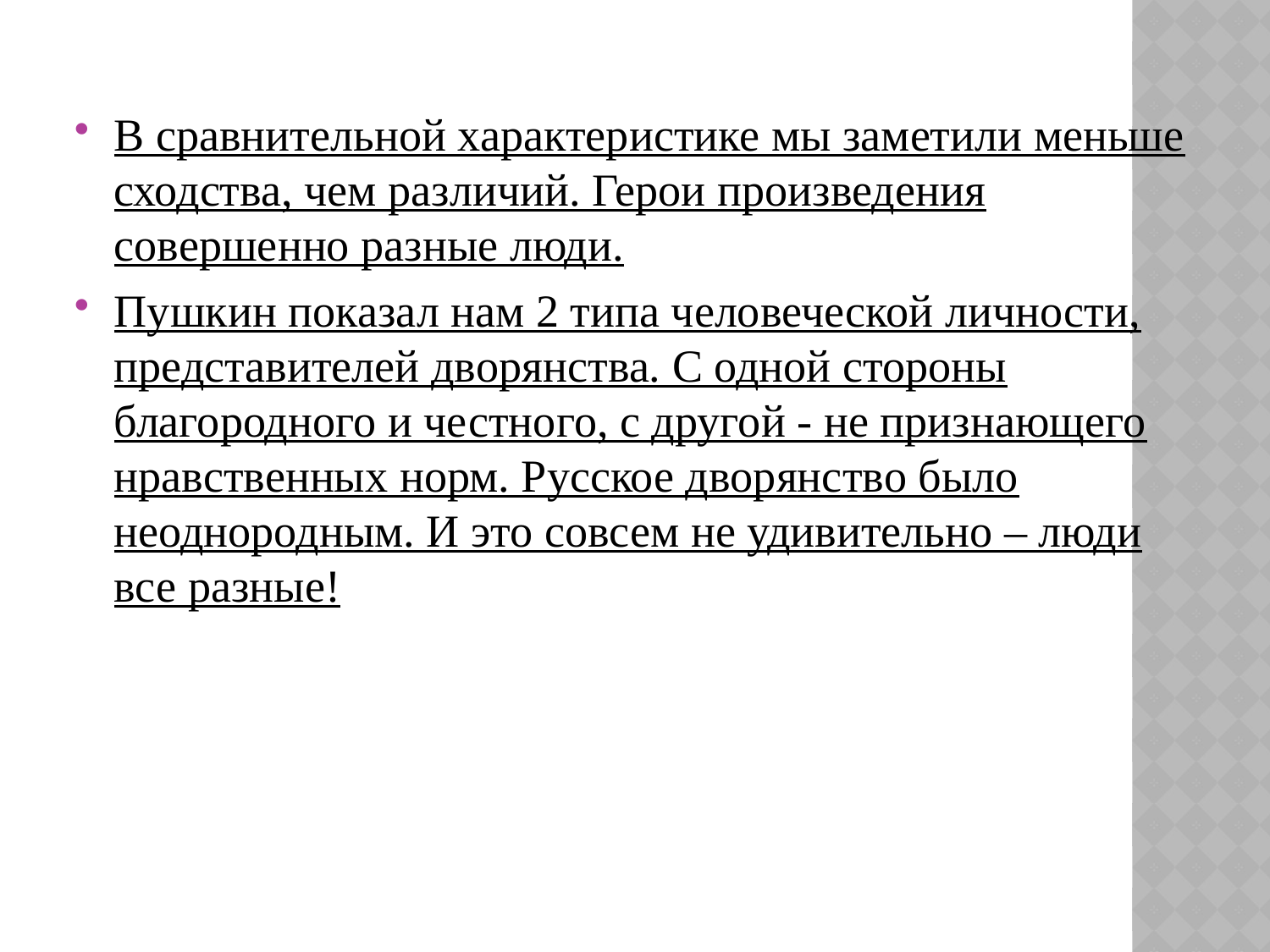

#
В сравнительной характеристике мы заметили меньше сходства, чем различий. Герои произведения совершенно разные люди.
Пушкин показал нам 2 типа человеческой личности, представителей дворянства. С одной стороны благородного и честного, с другой - не признающего нравственных норм. Русское дворянство было неоднородным. И это совсем не удивительно – люди все разные!